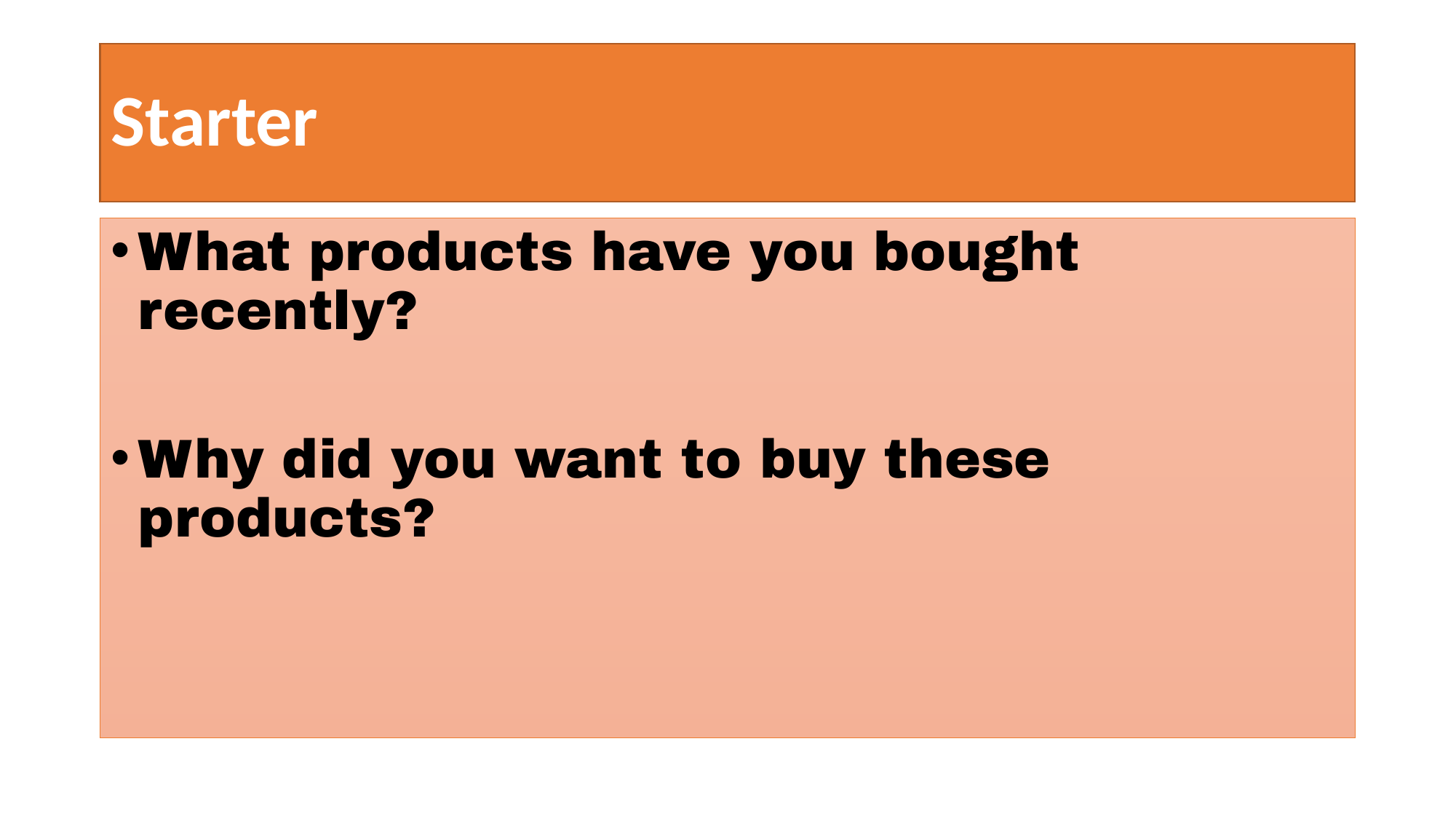

# Starter
What products have you bought recently?

Why did you want to buy these products?